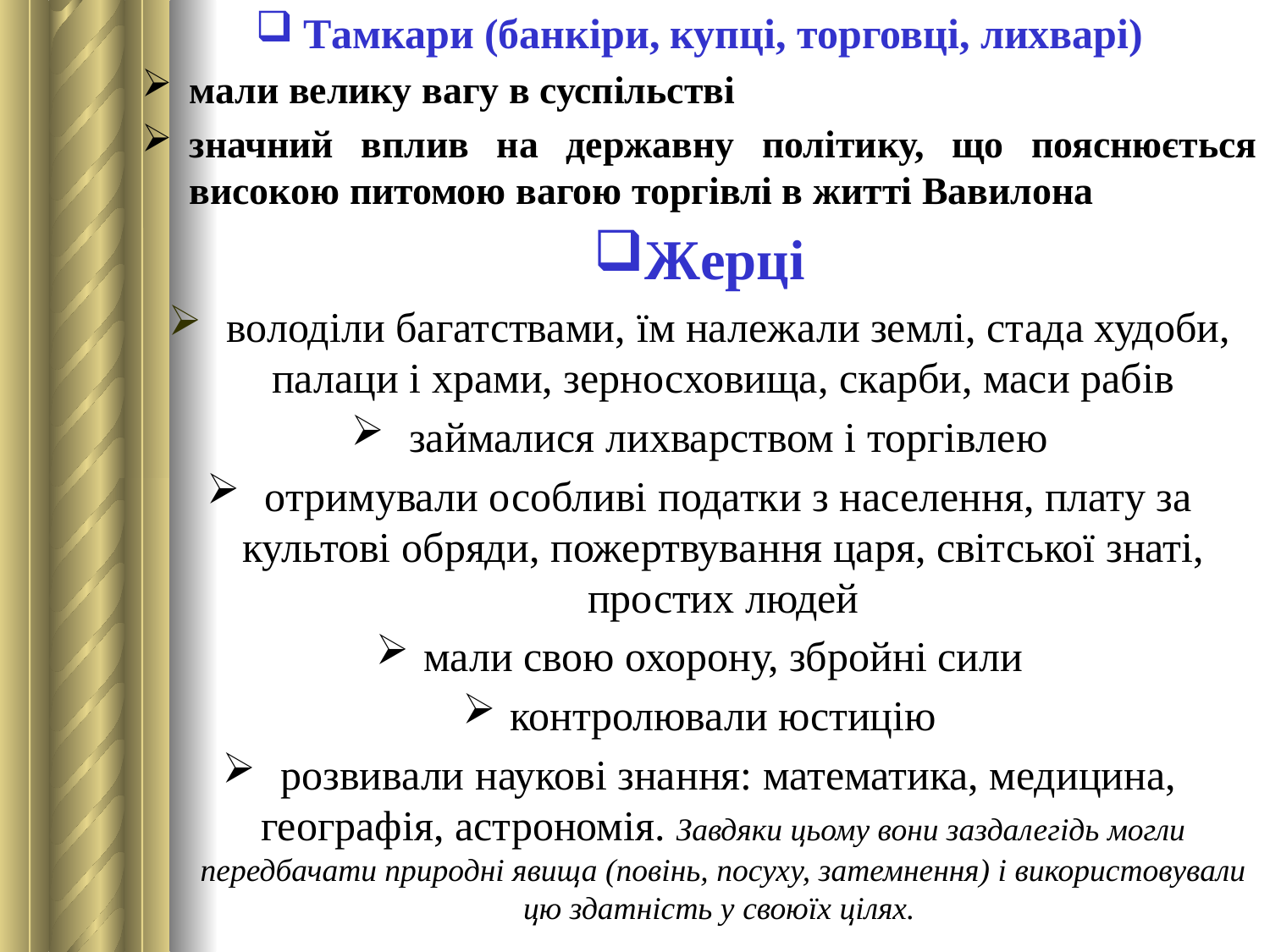

Тамкари (банкіри, купці, торговці, лихварі)
мали велику вагу в суспільстві
значний вплив на державну політику, що пояснюється високою питомою вагою торгівлі в житті Вавилона
Жерці
 володіли багатствами, їм належали землі, стада худоби, палаци і храми, зерносховища, скарби, маси рабів
 займалися лихварством і торгівлею
 отримували особливі податки з населення, плату за культові обряди, пожертвування царя, світської знаті, простих людей
мали свою охорону, збройні сили
контролювали юстицію
 розвивали наукові знання: математика, медицина, географія, астрономія. Завдяки цьому вони заздалегідь могли передбачати природні явища (повінь, посуху, затемнення) і використовували цю здатність у своюїх цілях.